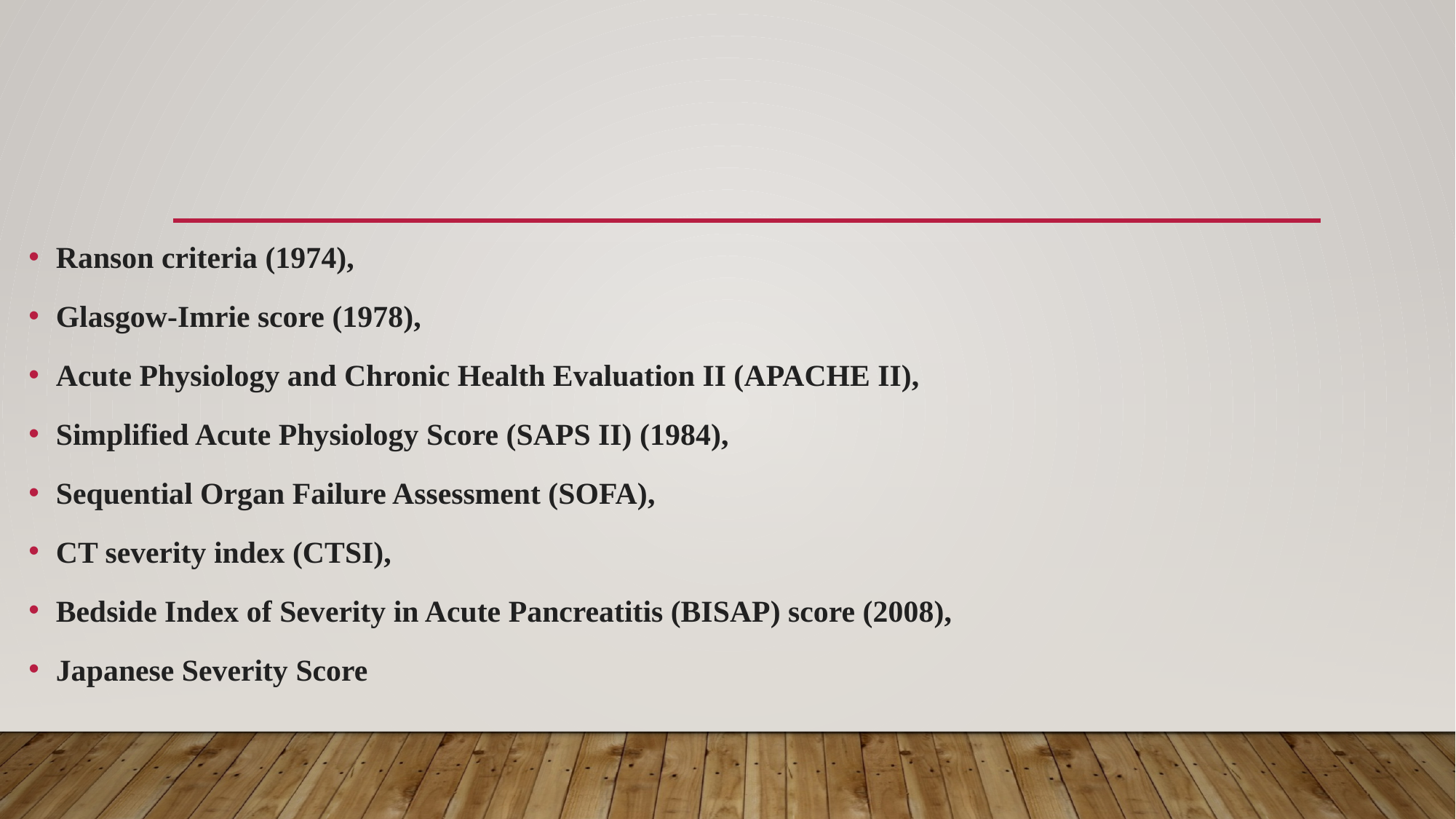

Ranson criteria (1974),
Glasgow-Imrie score (1978),
Acute Physiology and Chronic Health Evaluation II (APACHE II),
Simplified Acute Physiology Score (SAPS II) (1984),
Sequential Organ Failure Assessment (SOFA),
CT severity index (CTSI),
Bedside Index of Severity in Acute Pancreatitis (BISAP) score (2008),
Japanese Severity Score